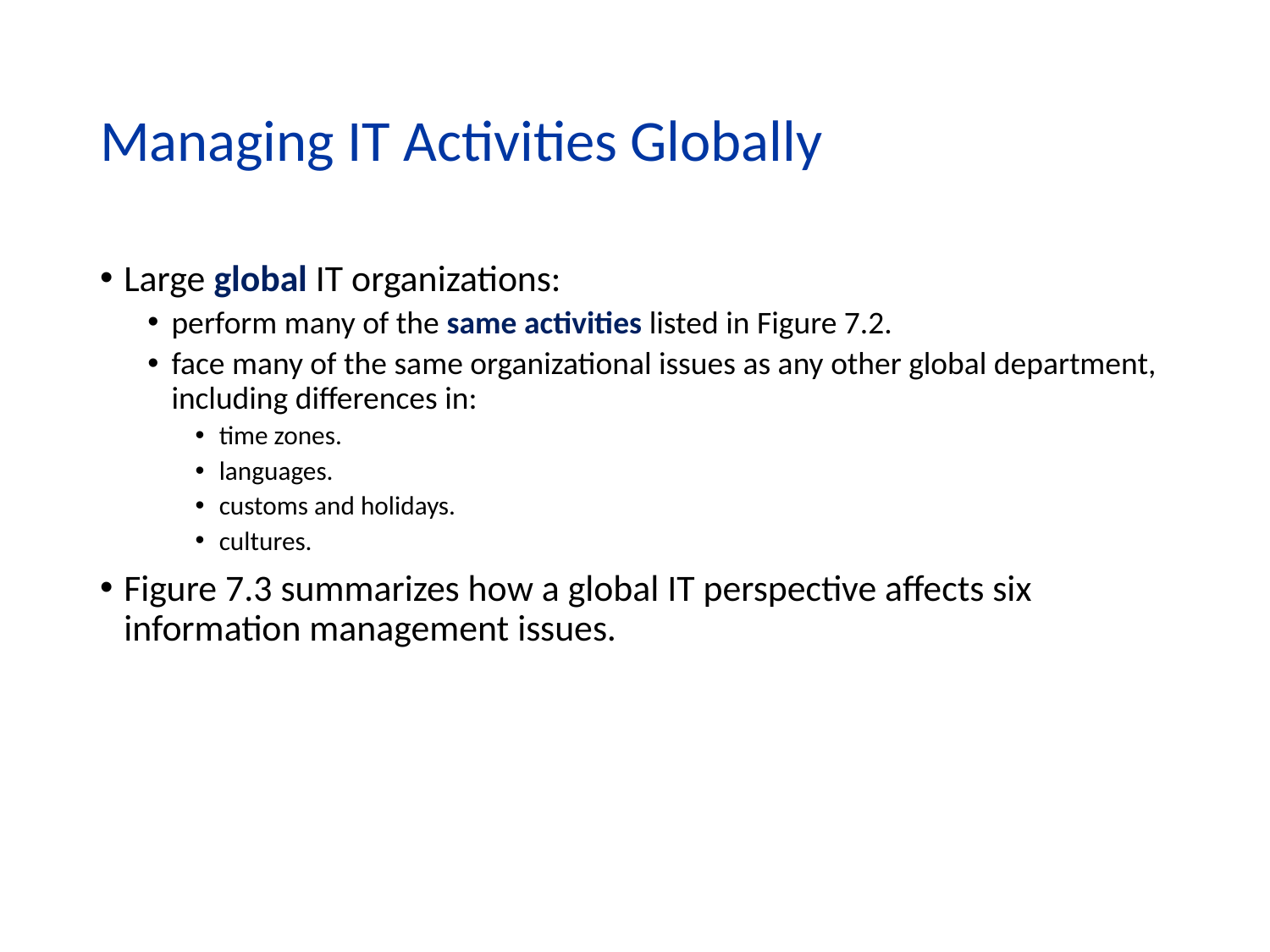

# Managing IT Activities Globally
Large global IT organizations:
perform many of the same activities listed in Figure 7.2.
face many of the same organizational issues as any other global department, including differences in:
time zones.
languages.
customs and holidays.
cultures.
Figure 7.3 summarizes how a global IT perspective affects six information management issues.